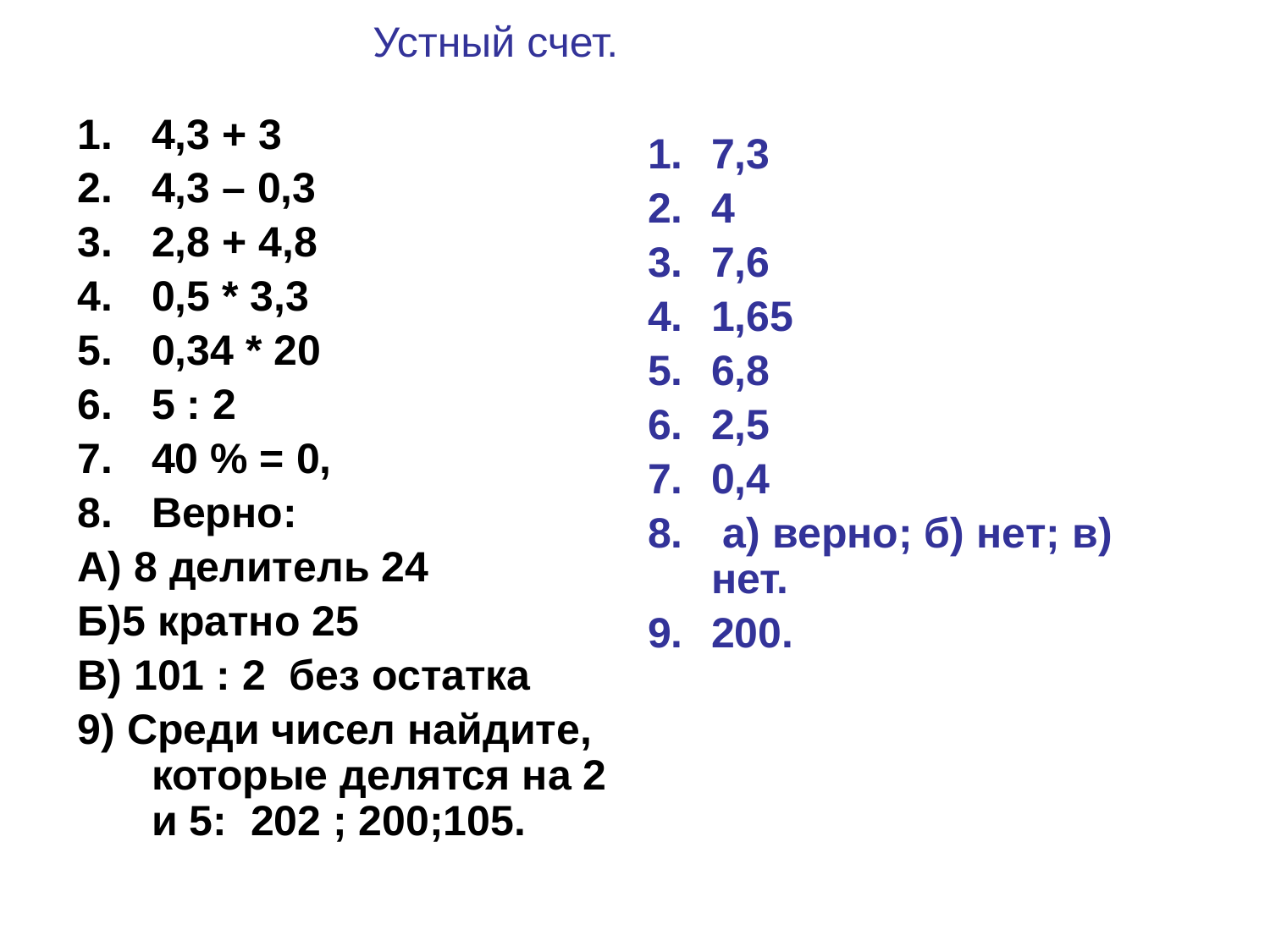

# Устный счет.
4,3 + 3
4,3 – 0,3
2,8 + 4,8
0,5 * 3,3
0,34 * 20
5 : 2
40 % = 0,
Верно:
А) 8 делитель 24
Б)5 кратно 25
В) 101 : 2  без остатка
9) Среди чисел найдите, которые делятся на 2 и 5:  202 ; 200;105.
7,3
4
7,6
1,65
6,8
2,5
0,4
 а) верно; б) нет; в) нет.
200.